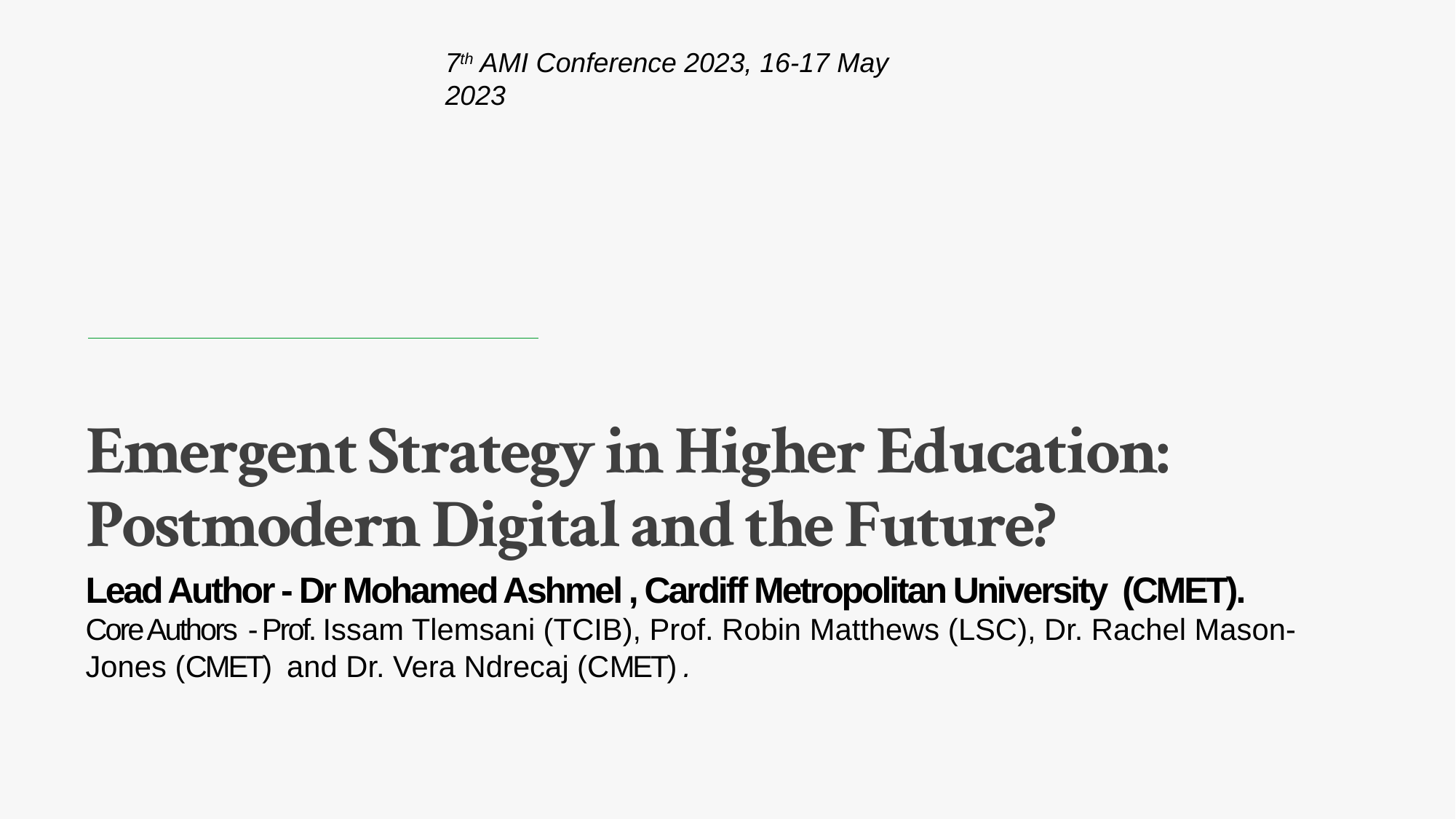

# Emergent Strategy in Higher Education: Postmodern Digital and the Future?
7th AMI Conference 2023, 16-17 May 2023
Lead Author - Dr Mohamed Ashmel , Cardiff Metropolitan University  (CMET).
Core Authors  - Prof. Issam Tlemsani (TCIB), Prof. Robin Matthews (LSC), Dr. Rachel Mason-Jones (CMET)  and Dr. Vera Ndrecaj (CMET) .